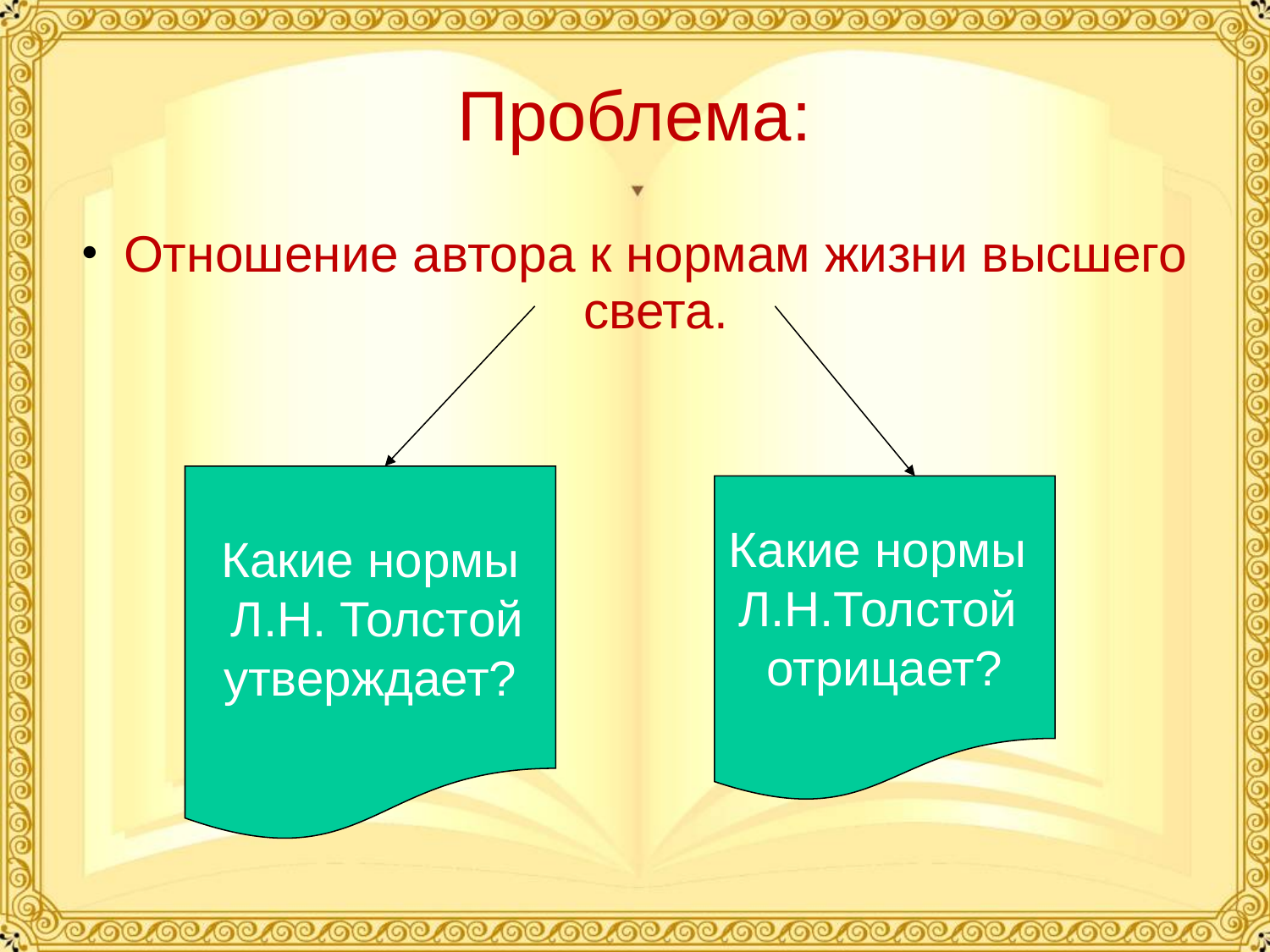

# Проблема:
Отношение автора к нормам жизни высшего света.

Какие нормы
 Л.Н. Толстой
утверждает?
Какие нормы
Л.Н.Толстой
отрицает?